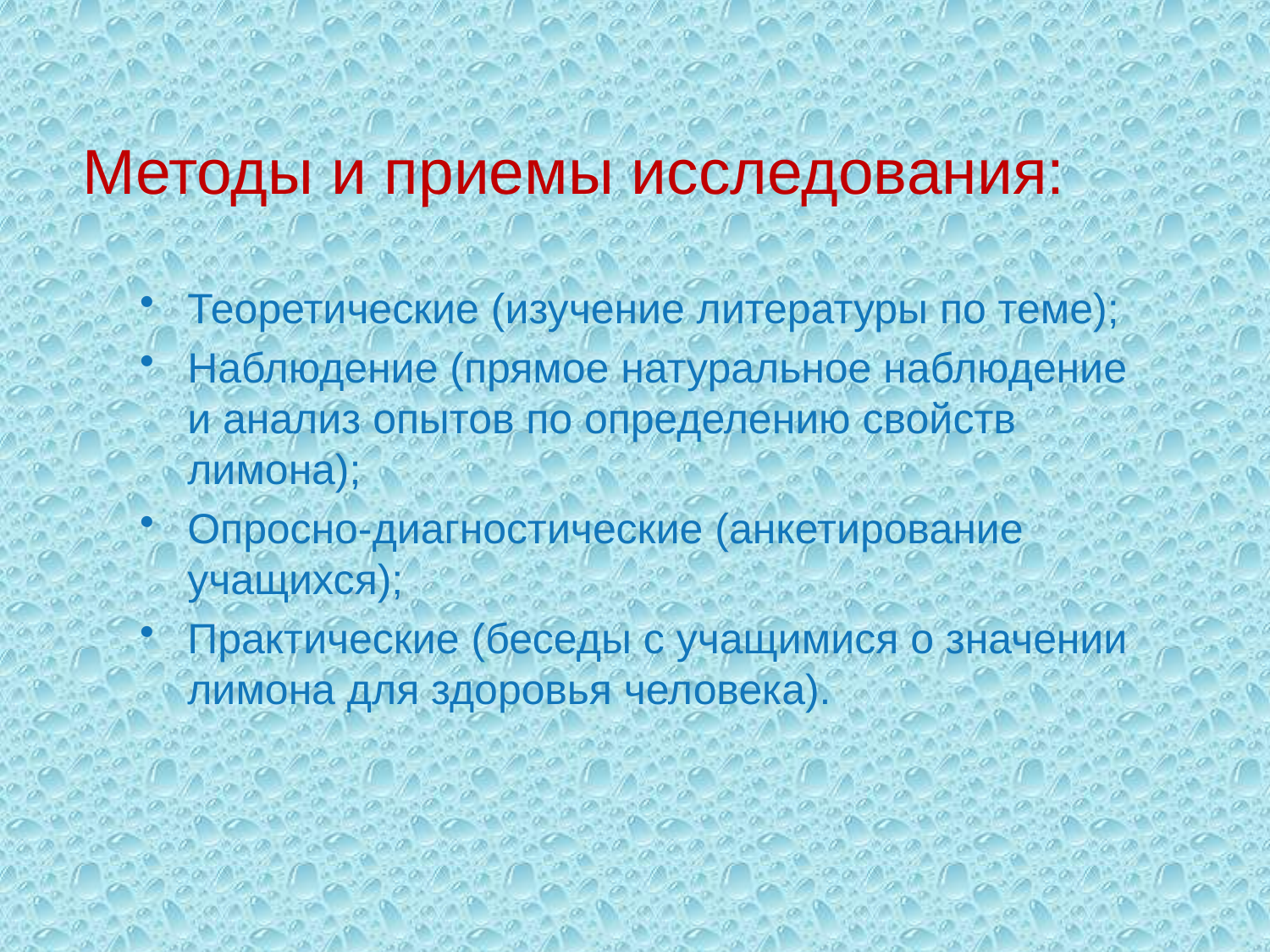

# Методы и приемы исследования:
Теоретические (изучение литературы по теме);
Наблюдение (прямое натуральное наблюдение и анализ опытов по определению свойств лимона);
Опросно-диагностические (анкетирование учащихся);
Практические (беседы с учащимися о значении лимона для здоровья человека).